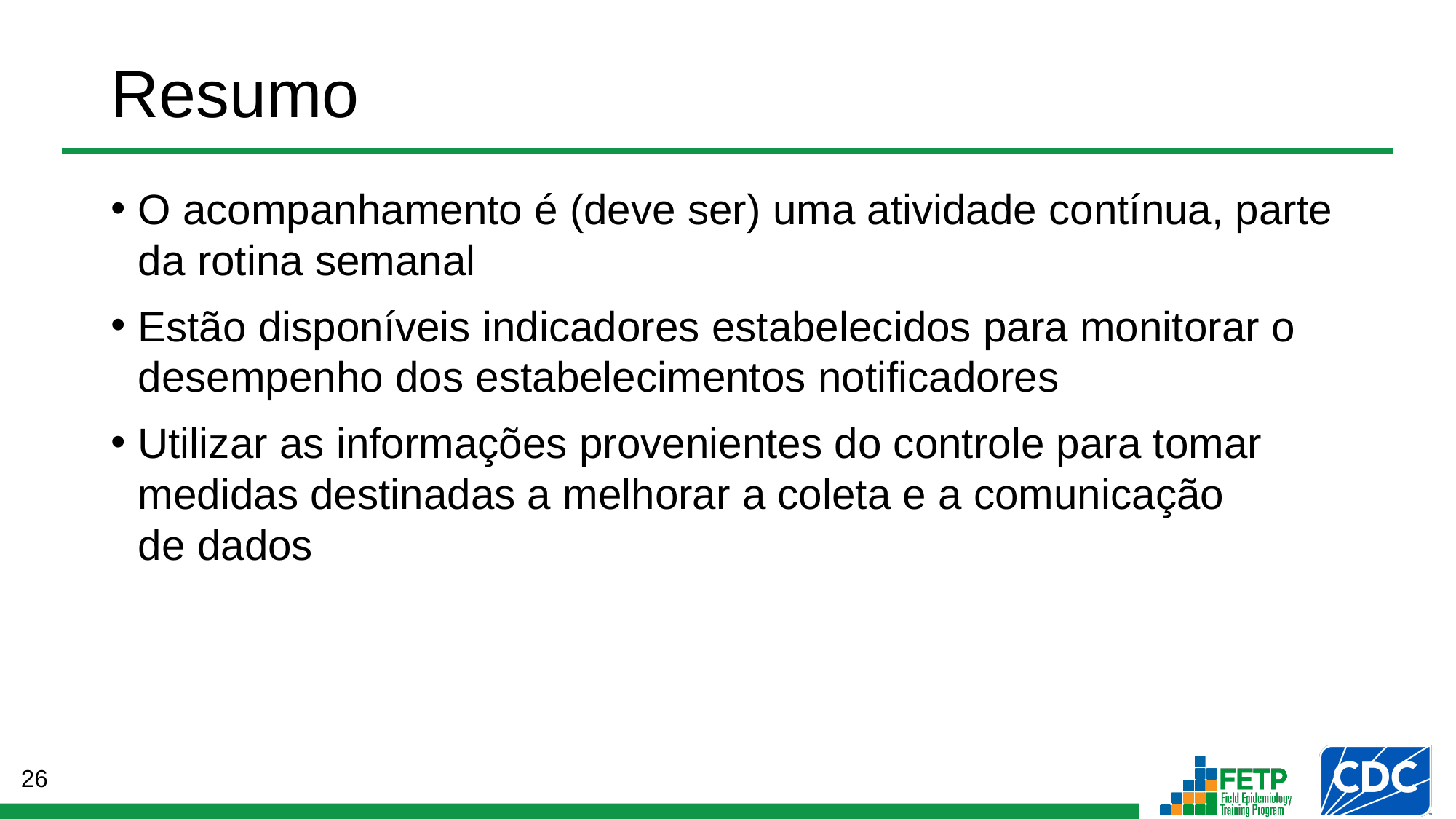

# Resumo
O acompanhamento é (deve ser) uma atividade contínua, parte da rotina semanal
Estão disponíveis indicadores estabelecidos para monitorar o desempenho dos estabelecimentos notificadores
Utilizar as informações provenientes do controle para tomar medidas destinadas a melhorar a coleta e a comunicação
de dados